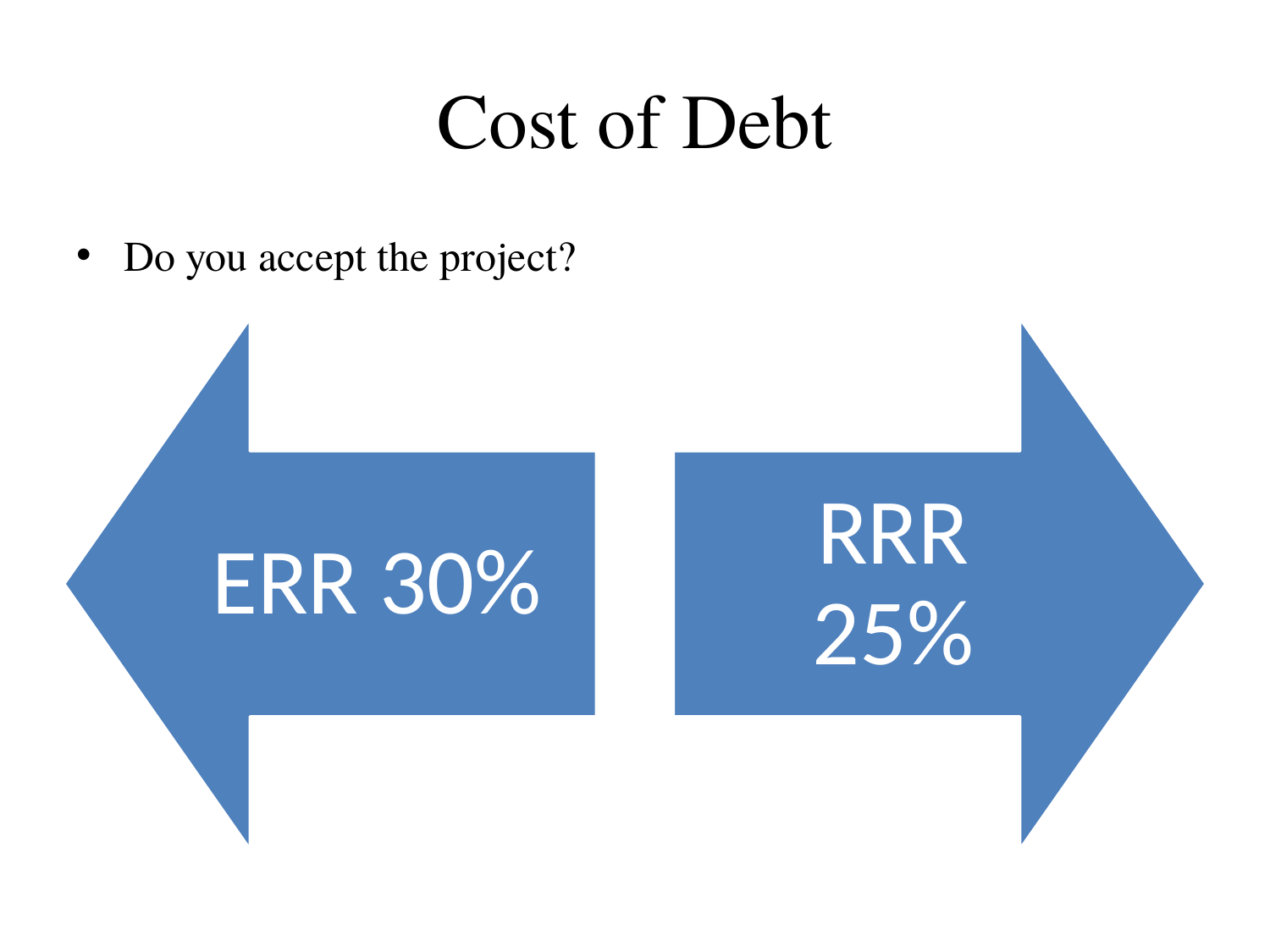

# Cost of Debt
Do you accept the project?
ERR 30%
RRR 25%